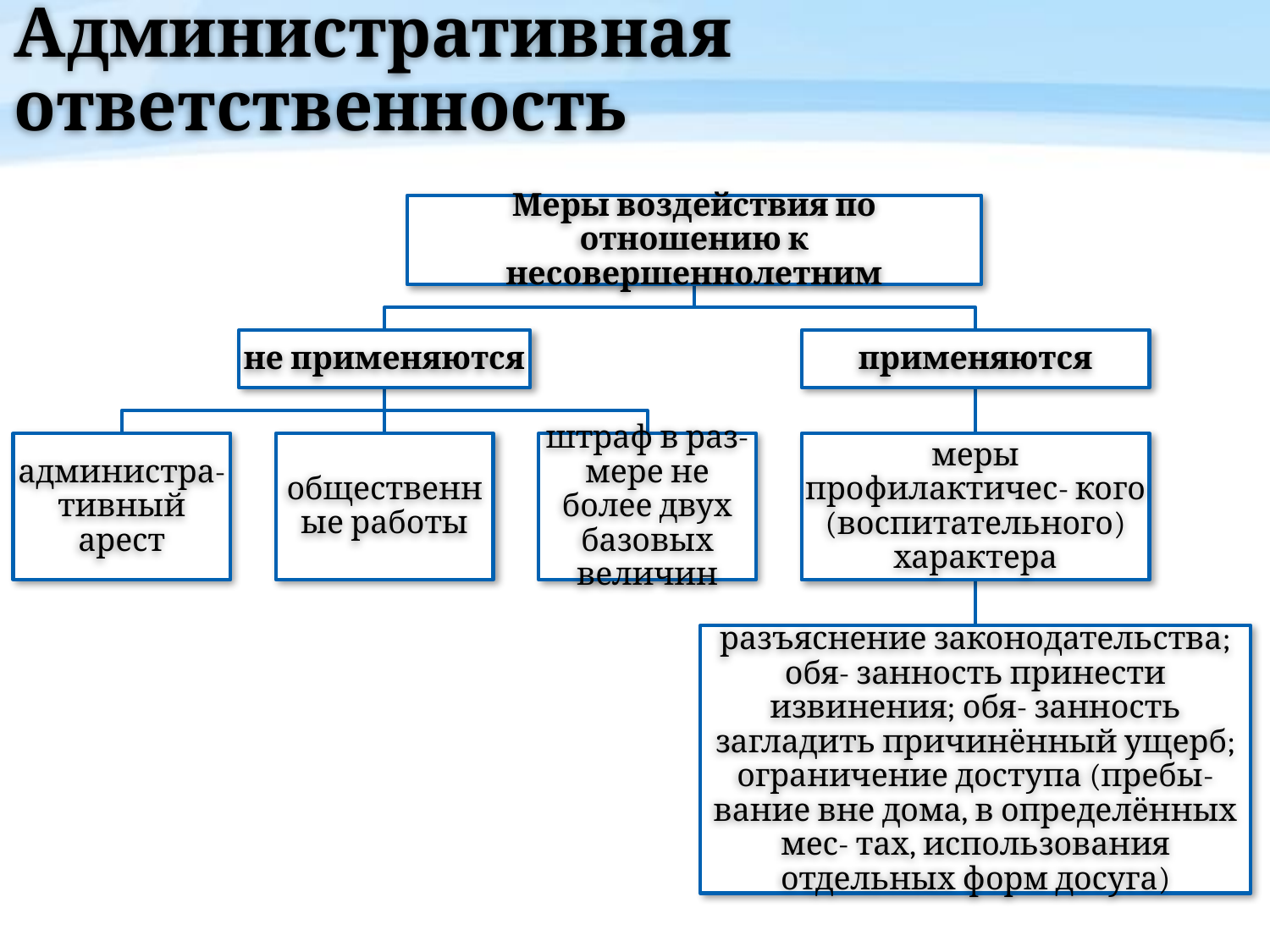

# Административная ответственность

Меры воздействия по отношению к несовершеннолетним

не применяются

применяются

администра- тивный арест

общественные работы

штраф в раз- мере не более двух базовых величин

меры профилактичес- кого (воспитательного) характера

разъяснение законодательства; обя- занность принести извинения; обя- занность загладить причинённый ущерб; ограничение доступа (пребы- вание вне дома, в определённых мес- тах, использования отдельных форм досуга)